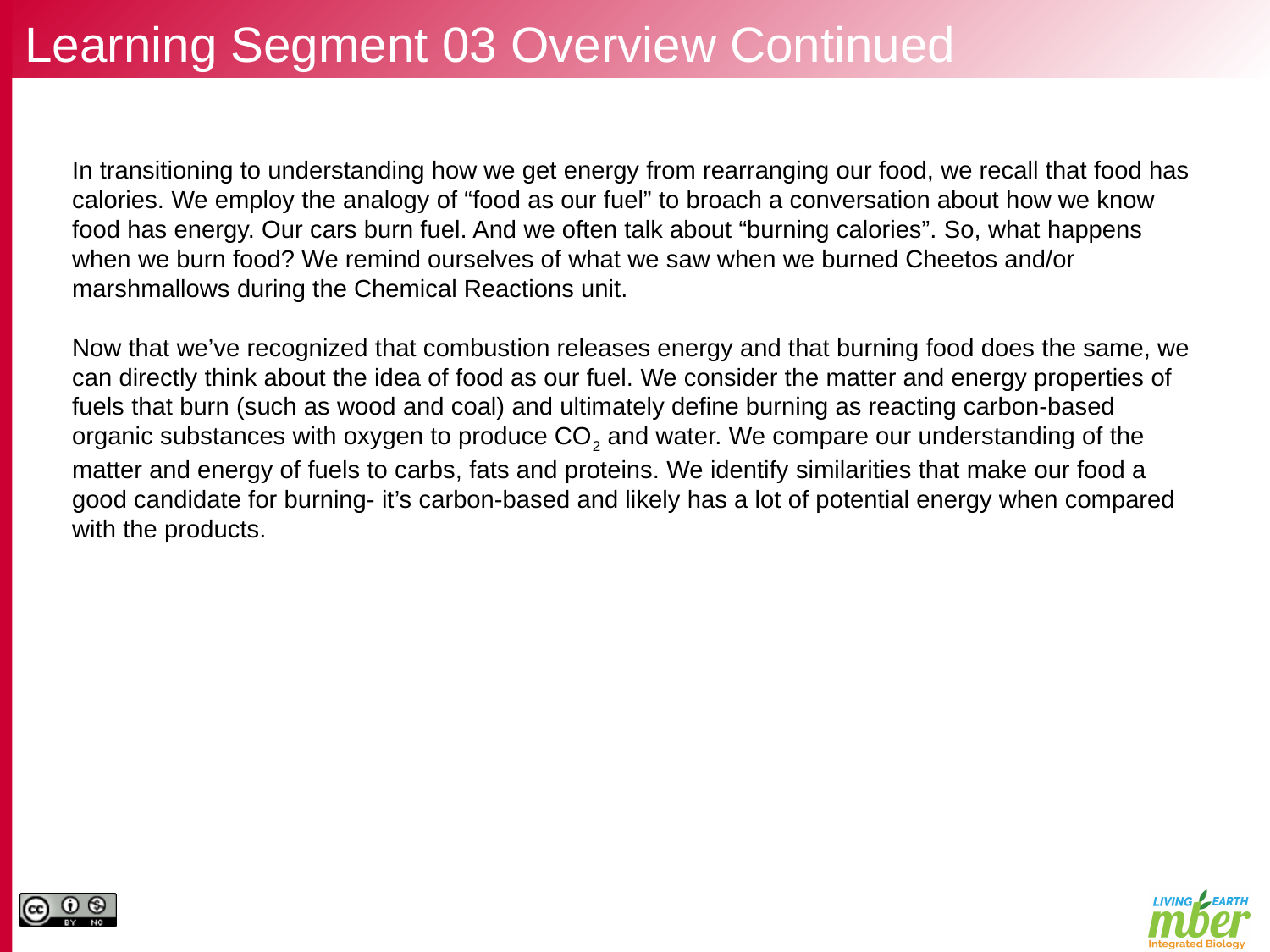

# Learning Segment 03 Overview Continued

In transitioning to understanding how we get energy from rearranging our food, we recall that food has calories. We employ the analogy of “food as our fuel” to broach a conversation about how we know food has energy. Our cars burn fuel. And we often talk about “burning calories”. So, what happens when we burn food? We remind ourselves of what we saw when we burned Cheetos and/or marshmallows during the Chemical Reactions unit.

Now that we’ve recognized that combustion releases energy and that burning food does the same, we can directly think about the idea of food as our fuel. We consider the matter and energy properties of fuels that burn (such as wood and coal) and ultimately define burning as reacting carbon-based organic substances with oxygen to produce CO2 and water. We compare our understanding of the matter and energy of fuels to carbs, fats and proteins. We identify similarities that make our food a good candidate for burning- it’s carbon-based and likely has a lot of potential energy when compared with the products.